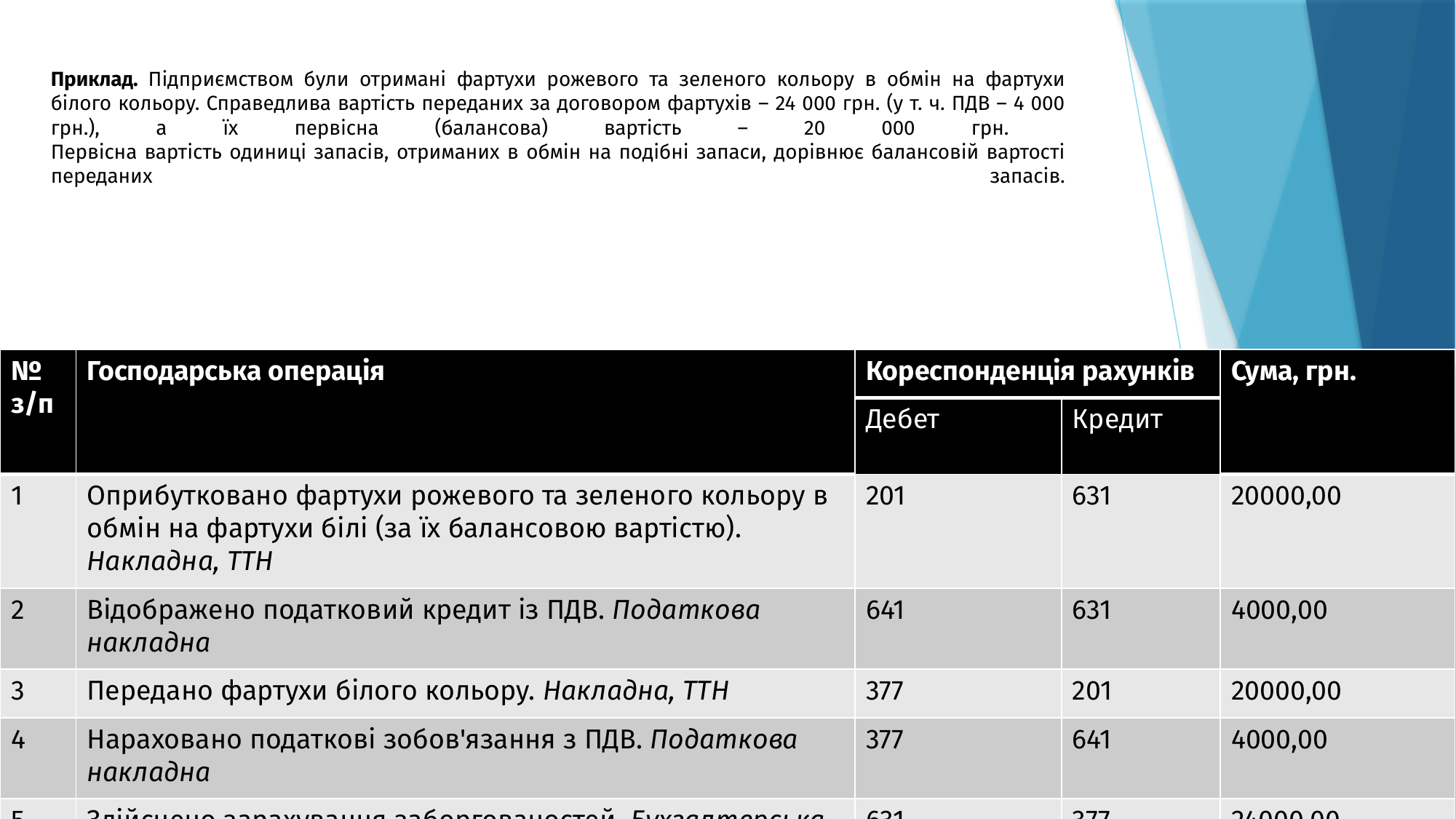

# Приклад. Підприємством були отримані фартухи рожевого та зеленого кольору в обмін на фартухи білого кольору. Справедлива вартість переданих за договором фартухів – 24 000 грн. (у т. ч. ПДВ – 4 000 грн.), а їх первісна (балансова) вартість – 20 000 грн. Первісна вартість одиниці запасів, отриманих в обмін на подібні запаси, дорівнює балансовій вартості переданих запасів.
| № з/п | Господарська операція | Кореспонденція рахунків |  | Сума, грн. |
| --- | --- | --- | --- | --- |
|  |  | Дебет | Кредит |  |
| 1 | Оприбутковано фартухи рожевого та зеленого кольору в обмін на фартухи білі (за їх балансовою вартістю). Накладна, ТТН | 201 | 631 | 20000,00 |
| 2 | Відображено податковий кредит із ПДВ. Податкова накладна | 641 | 631 | 4000,00 |
| 3 | Передано фартухи білого кольору. Накладна, ТТН | 377 | 201 | 20000,00 |
| 4 | Нараховано податкові зобов'язання з ПДВ. Податкова накладна | 377 | 641 | 4000,00 |
| 5 | Здійснено зарахування заборгованостей. Бухгалтерська довідка | 631 | 377 | 24000,00 |